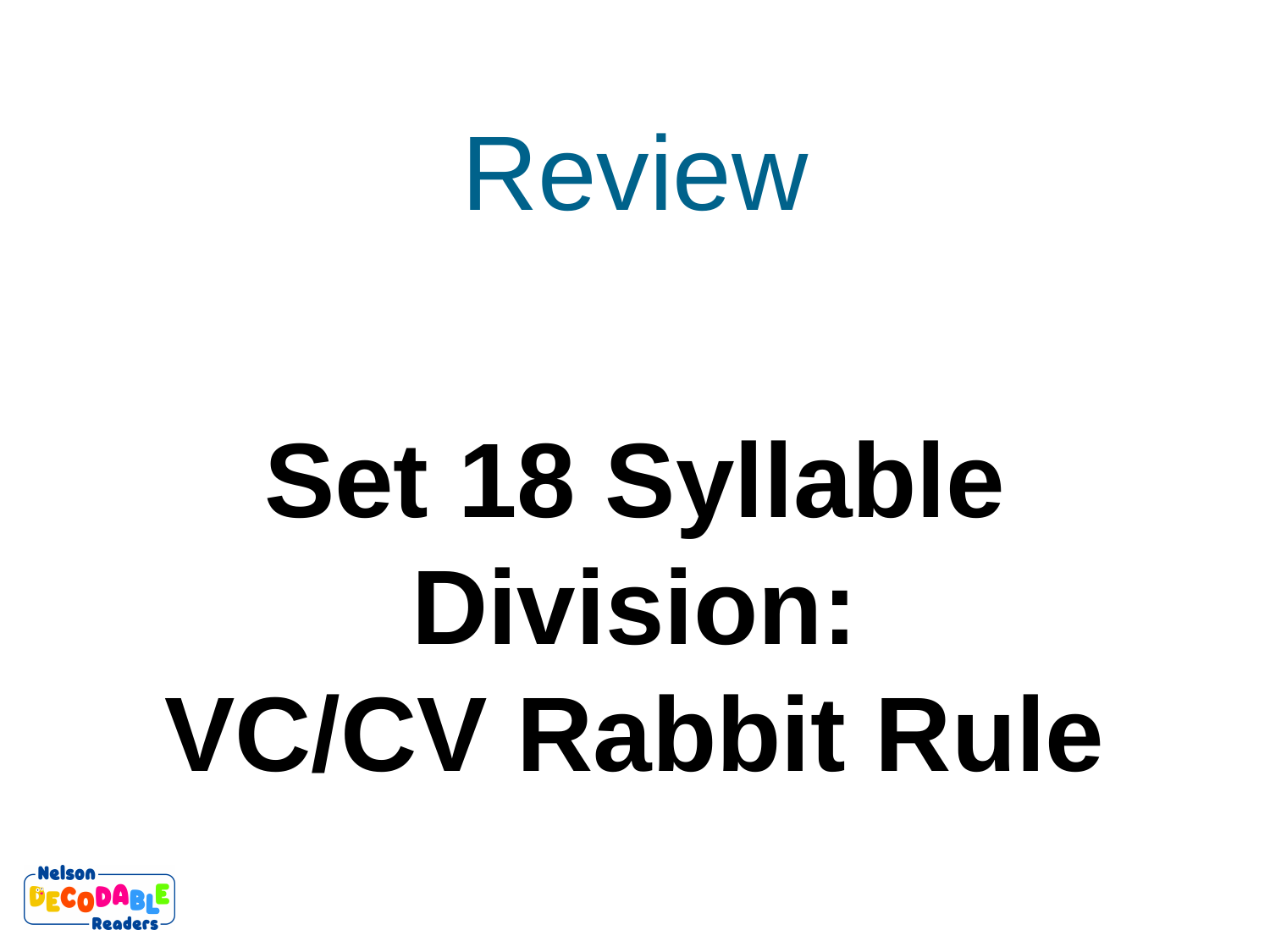

Review
Set 18 Syllable Division:
VC/CV Rabbit Rule